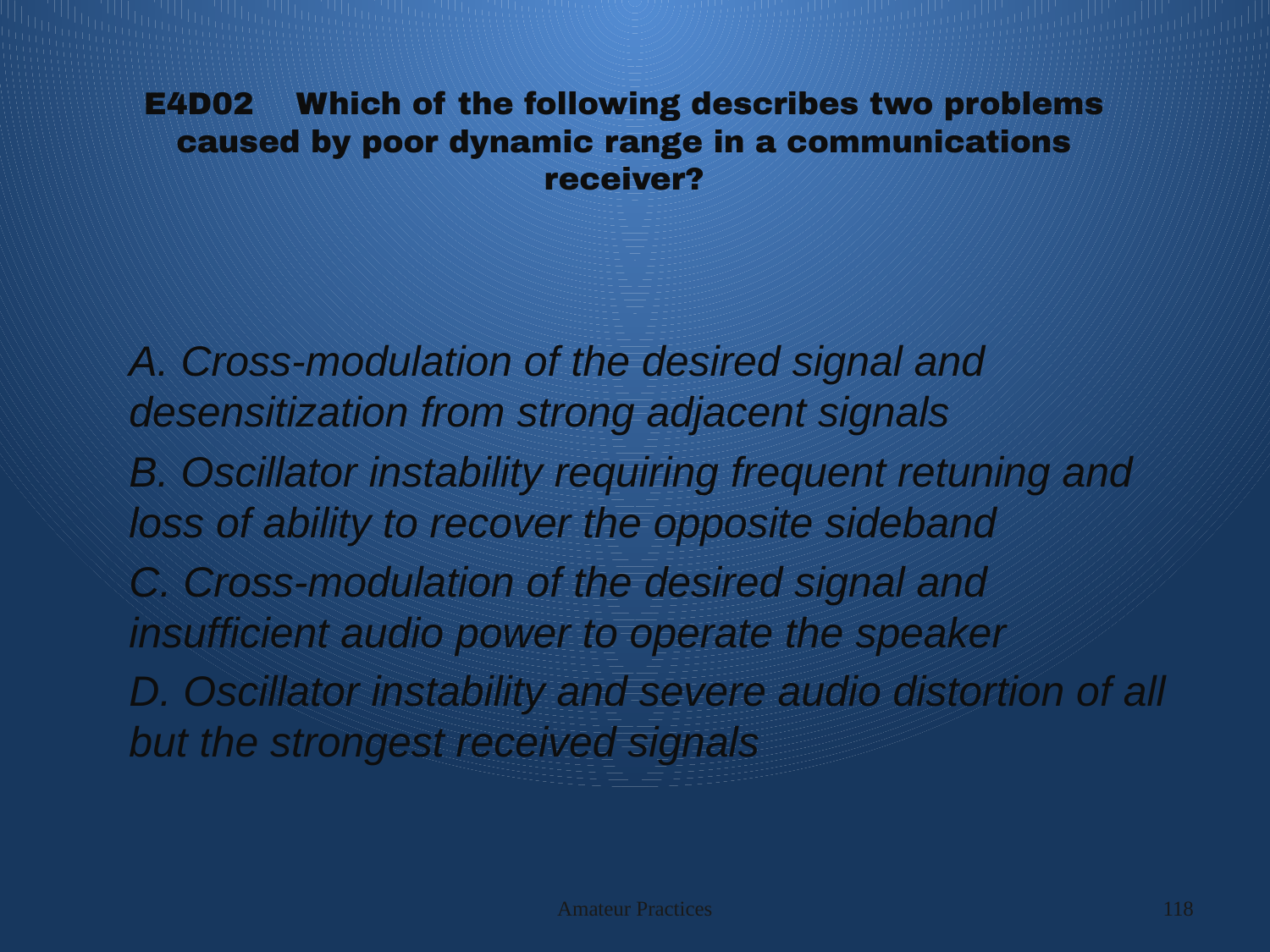

# E4D02    Which of the following describes two problems caused by poor dynamic range in a communications receiver?
A. Cross-modulation of the desired signal and desensitization from strong adjacent signals
B. Oscillator instability requiring frequent retuning and loss of ability to recover the opposite sideband
C. Cross-modulation of the desired signal and insufficient audio power to operate the speaker
D. Oscillator instability and severe audio distortion of all but the strongest received signals
Amateur Practices
118